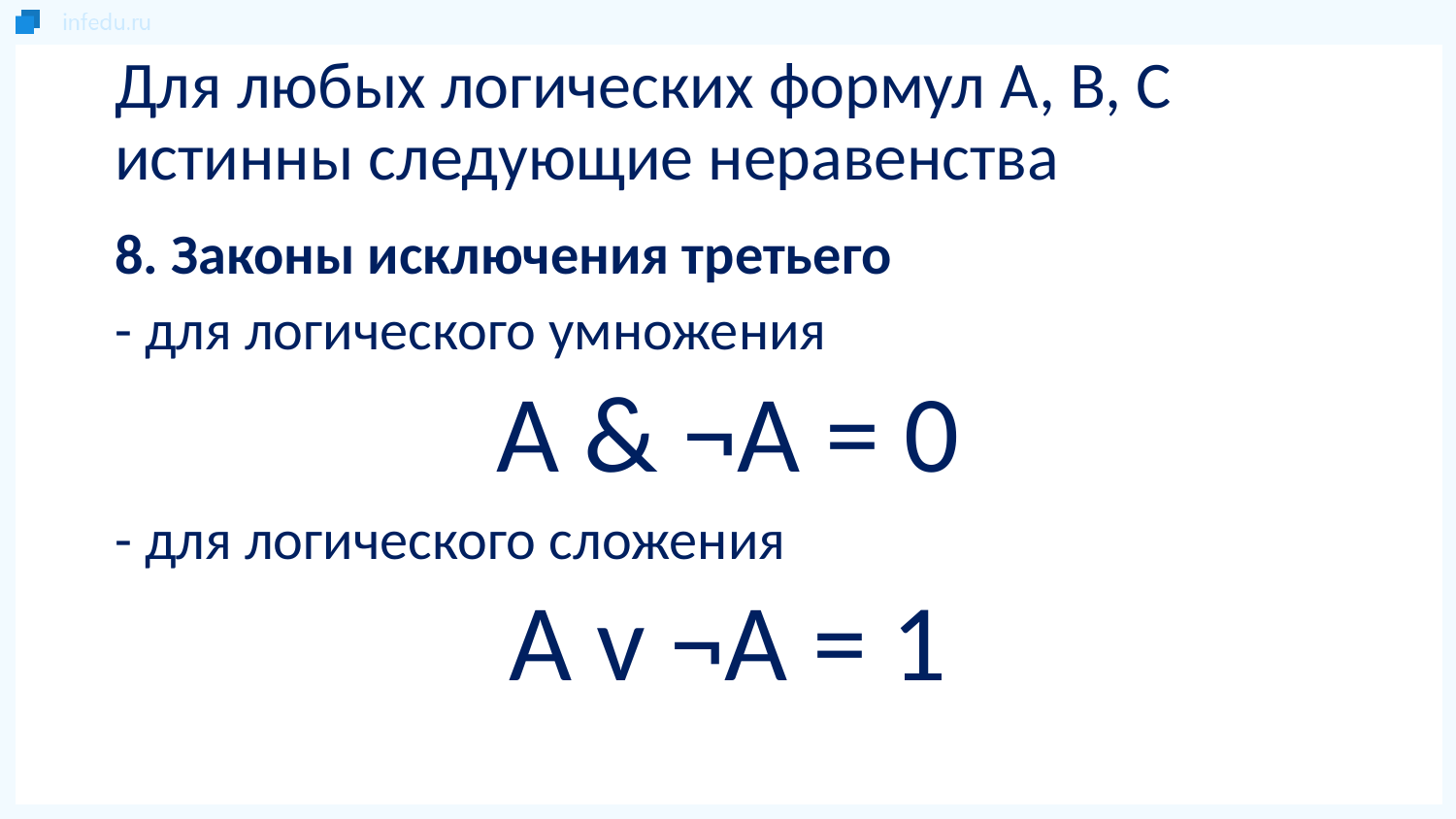

# Для любых логических формул A, B, C истинны следующие неравенства
8. Законы исключения третьего
- для логического умножения
A & ¬A = 0
- для логического сложения
A v ¬A = 1